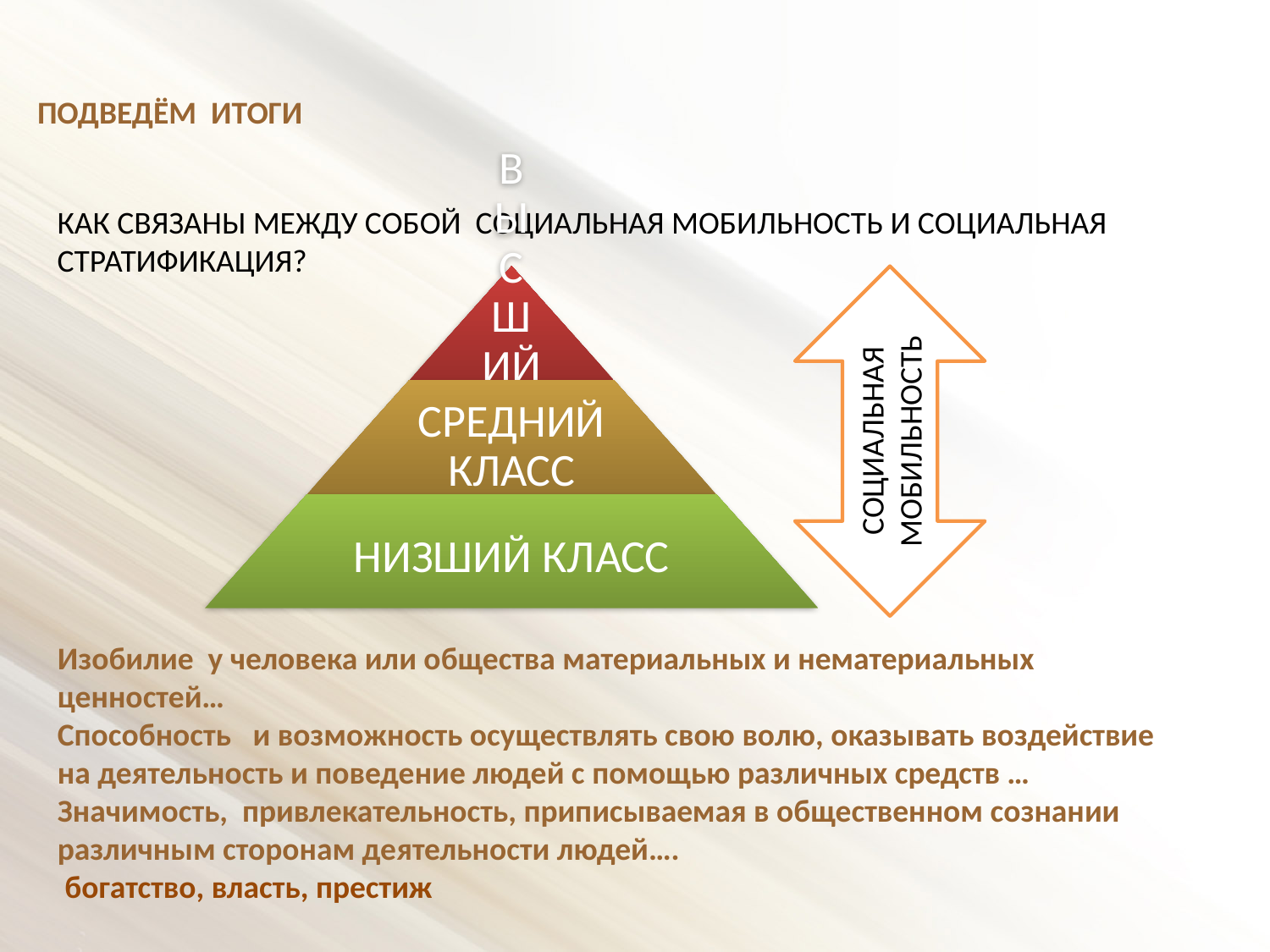

ПОДВЕДЁМ  ИТОГИ
КАК СВЯЗАНЫ МЕЖДУ СОБОЙ  СОЦИАЛЬНАЯ МОБИЛЬНОСТЬ И СОЦИАЛЬНАЯ СТРАТИФИКАЦИЯ?
ВЫСШИЙ КЛАСС
СРЕДНИЙ КЛАСС
НИЗШИЙ КЛАСС
СОЦИАЛЬНАЯ МОБИЛЬНОСТЬ
Изобилие  у человека или общества материальных и нематериальных ценностей…
Способность   и возможность осуществлять свою волю, оказывать воздействие на деятельность и поведение людей с помощью различных средств … Значимость,  привлекательность, приписываемая в общественном сознании различным сторонам деятельности людей….
 богатство, власть, престиж